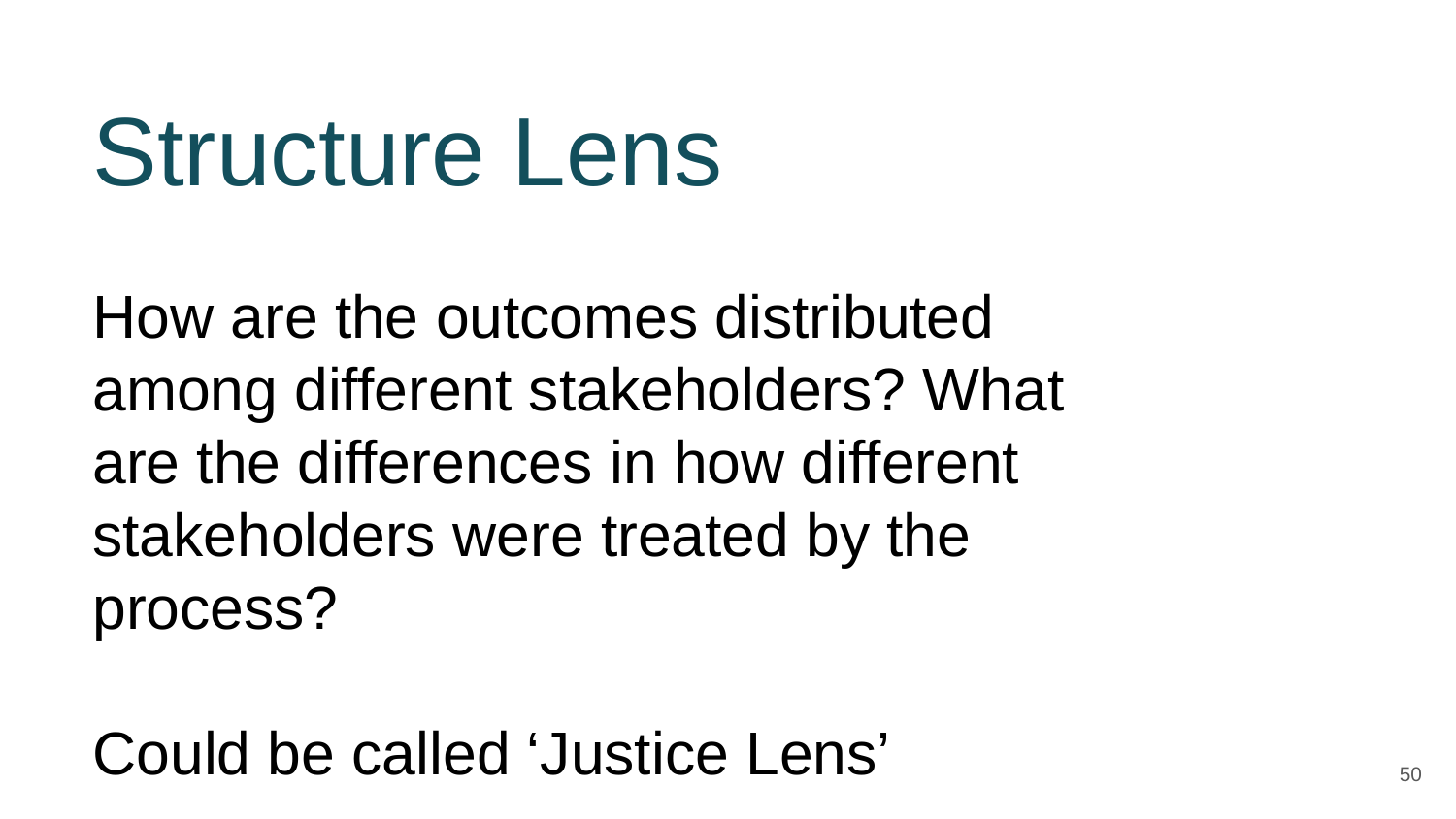

# Structure Lens

How are the outcomes distributed among different stakeholders? What are the differences in how different stakeholders were treated by the process?

Could be called ‘Justice Lens’
50